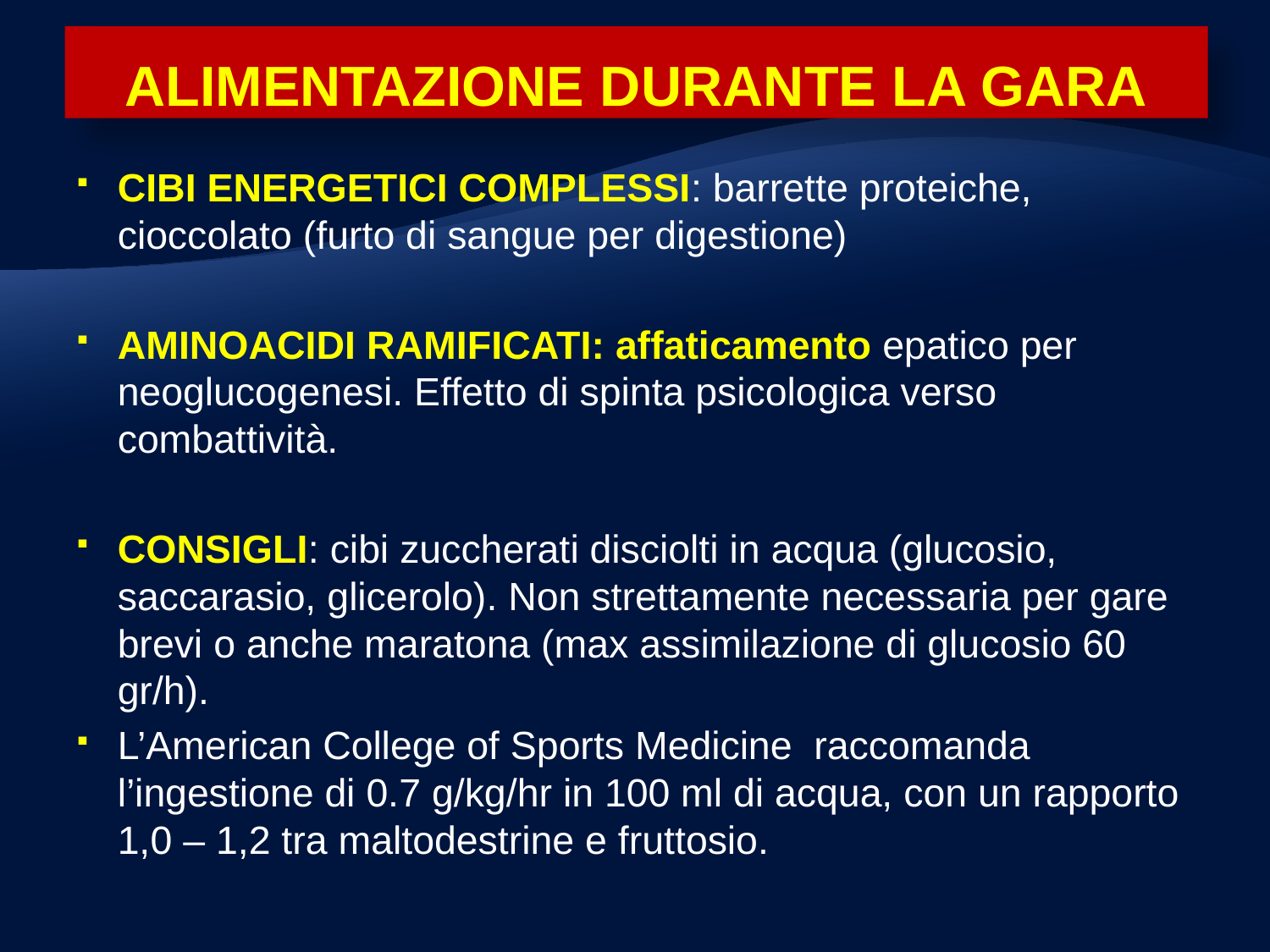

# ALIMENTAZIONE DURANTE LA GARA
CIBI ENERGETICI COMPLESSI: barrette proteiche, cioccolato (furto di sangue per digestione)

AMINOACIDI RAMIFICATI: affaticamento epatico per neoglucogenesi. Effetto di spinta psicologica verso combattività.

CONSIGLI: cibi zuccherati disciolti in acqua (glucosio, saccarasio, glicerolo). Non strettamente necessaria per gare brevi o anche maratona (max assimilazione di glucosio 60 gr/h).
L’American College of Sports Medicine  raccomanda l’ingestione di 0.7 g/kg/hr in 100 ml di acqua, con un rapporto 1,0 – 1,2 tra maltodestrine e fruttosio.